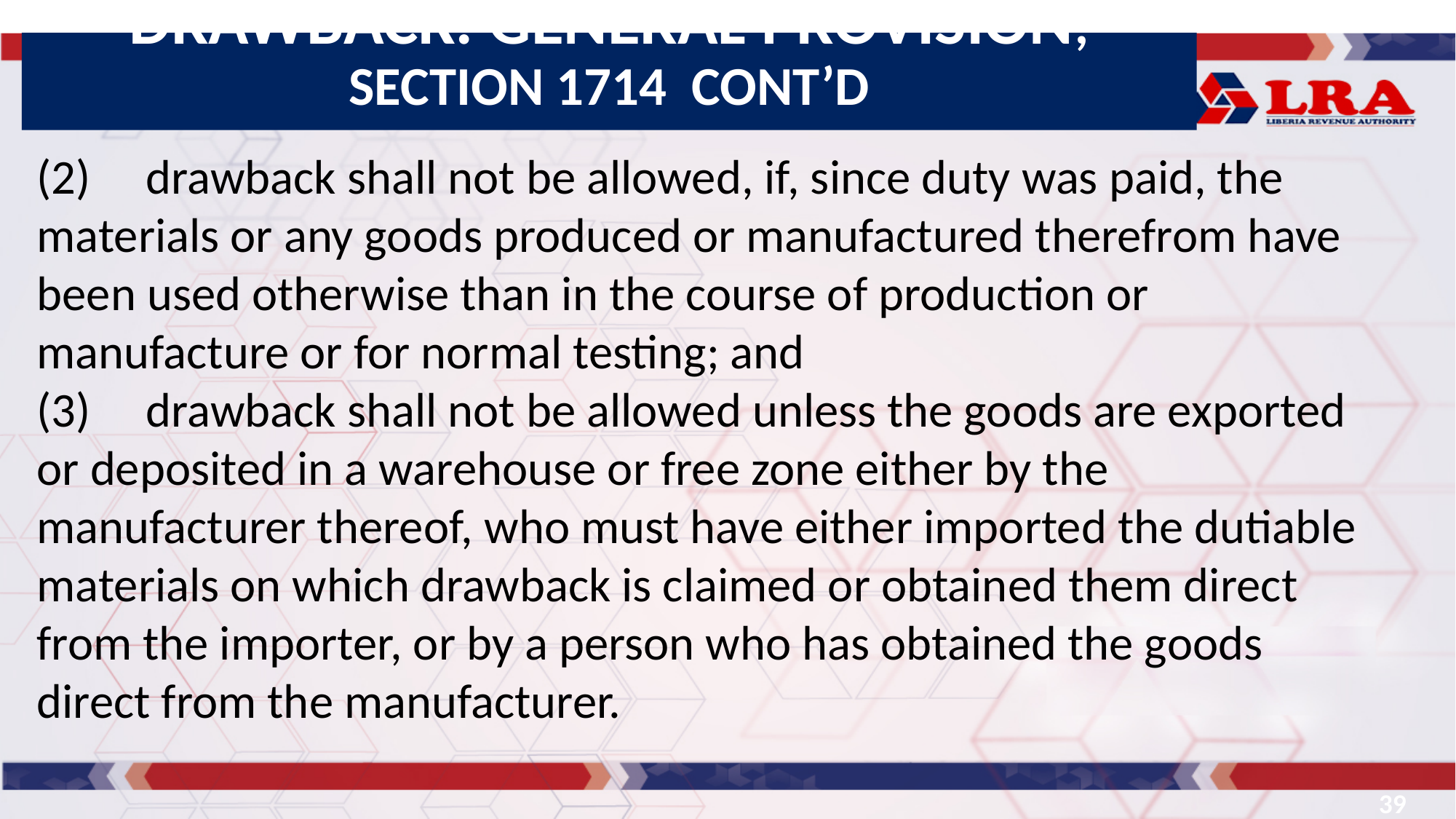

DRAWBACK: GENERAL PROVISION; SECTION 1714  CONT’D

(2)	drawback shall not be allowed, if, since duty was paid, the materials or any goods produced or manufactured therefrom have been used otherwise than in the course of production or manufacture or for normal testing; and
(3)	drawback shall not be allowed unless the goods are exported or deposited in a warehouse or free zone either by the manufacturer thereof, who must have either imported the dutiable materials on which drawback is claimed or obtained them direct from the importer, or by a person who has obtained the goods direct from the manufacturer.

39